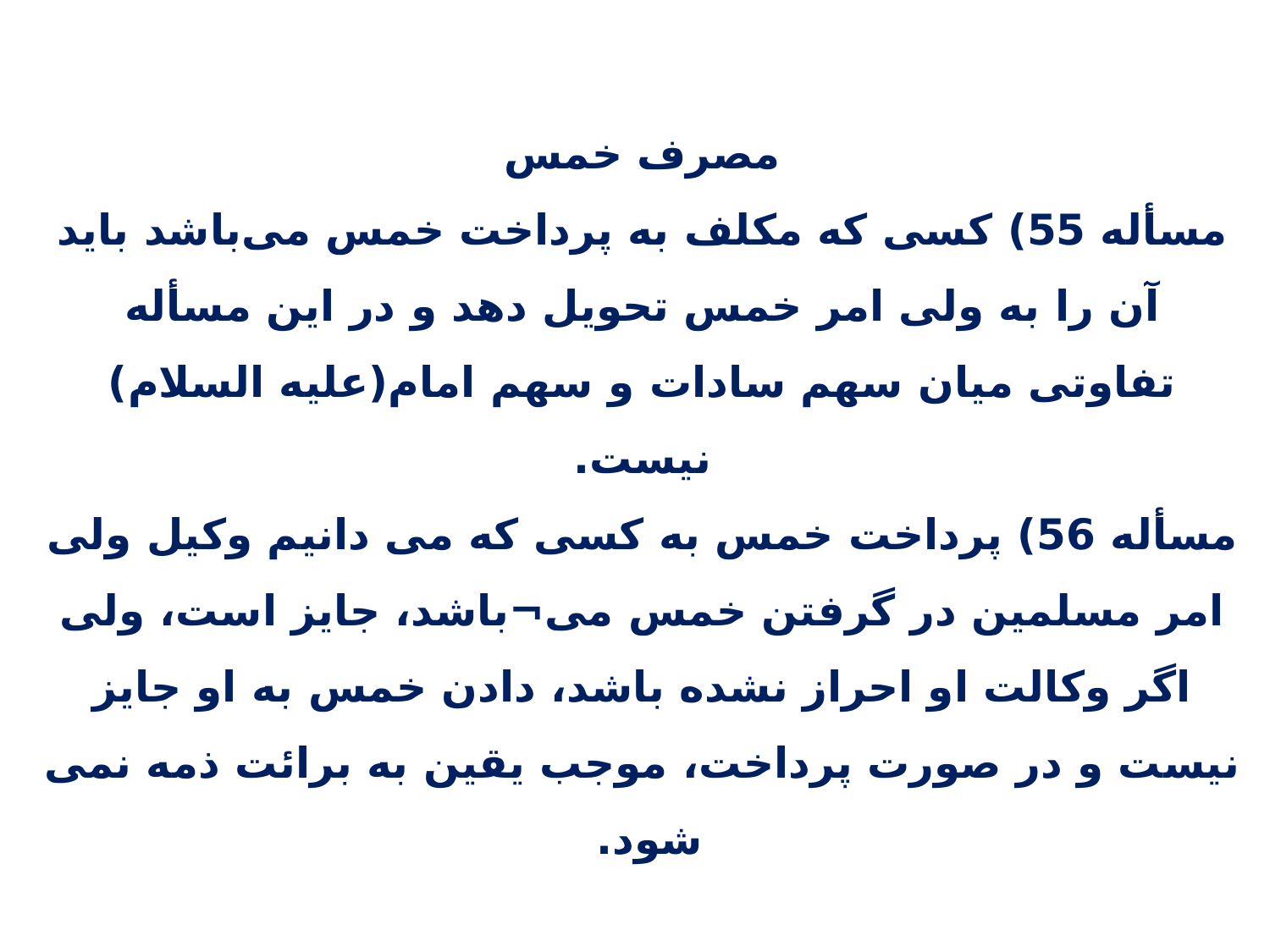

مصرف خمس
مسأله 55) کسی که مکلف به پرداخت خمس می‌باشد باید آن را به ولی امر خمس تحویل دهد و در این مسأله تفاوتی میان سهم سادات و سهم امام(علیه السلام) نیست.
مسأله 56) پرداخت خمس به کسی که می دانیم وکیل ولی امر مسلمین در گرفتن خمس می¬باشد، جایز است، ولی اگر وکالت او احراز نشده باشد، دادن خمس به او جایز نیست و در صورت پرداخت، موجب یقین به برائت ذمه نمی شود.